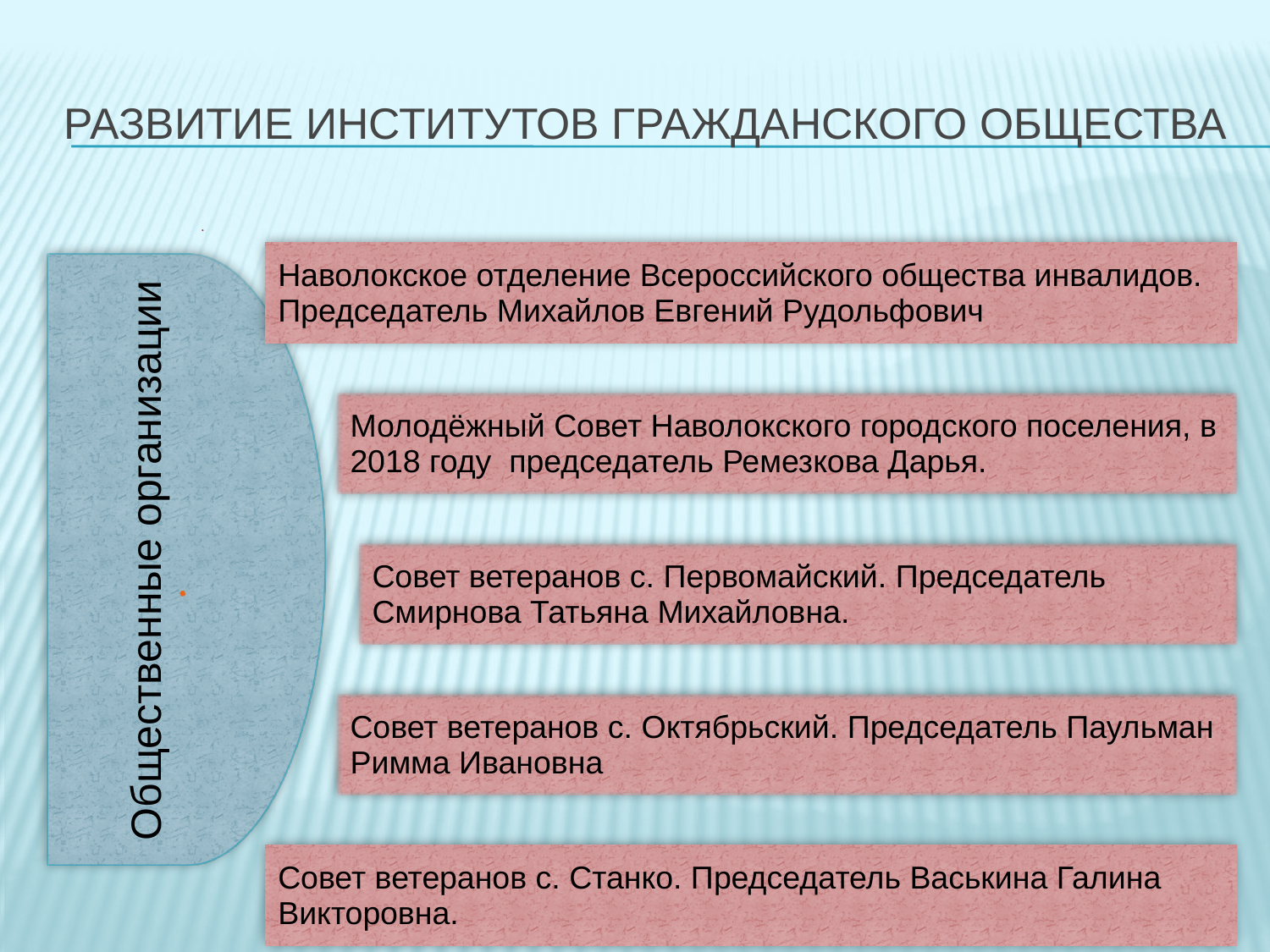

# Развитие институтов гражданского общества
Наволокское отделение Всероссийского общества инвалидов. Председатель Михайлов Евгений Рудольфович
Молодёжный Совет Наволокского городского поселения, в 2018 году  председатель Ремезкова Дарья.
Совет ветеранов с. Первомайский. Председатель Смирнова Татьяна Михайловна.
Совет ветеранов с. Станко. Председатель Васькина Галина Викторовна.
Совет ветеранов с. Октябрьский. Председатель Паульман Римма Ивановна

Общественные организации